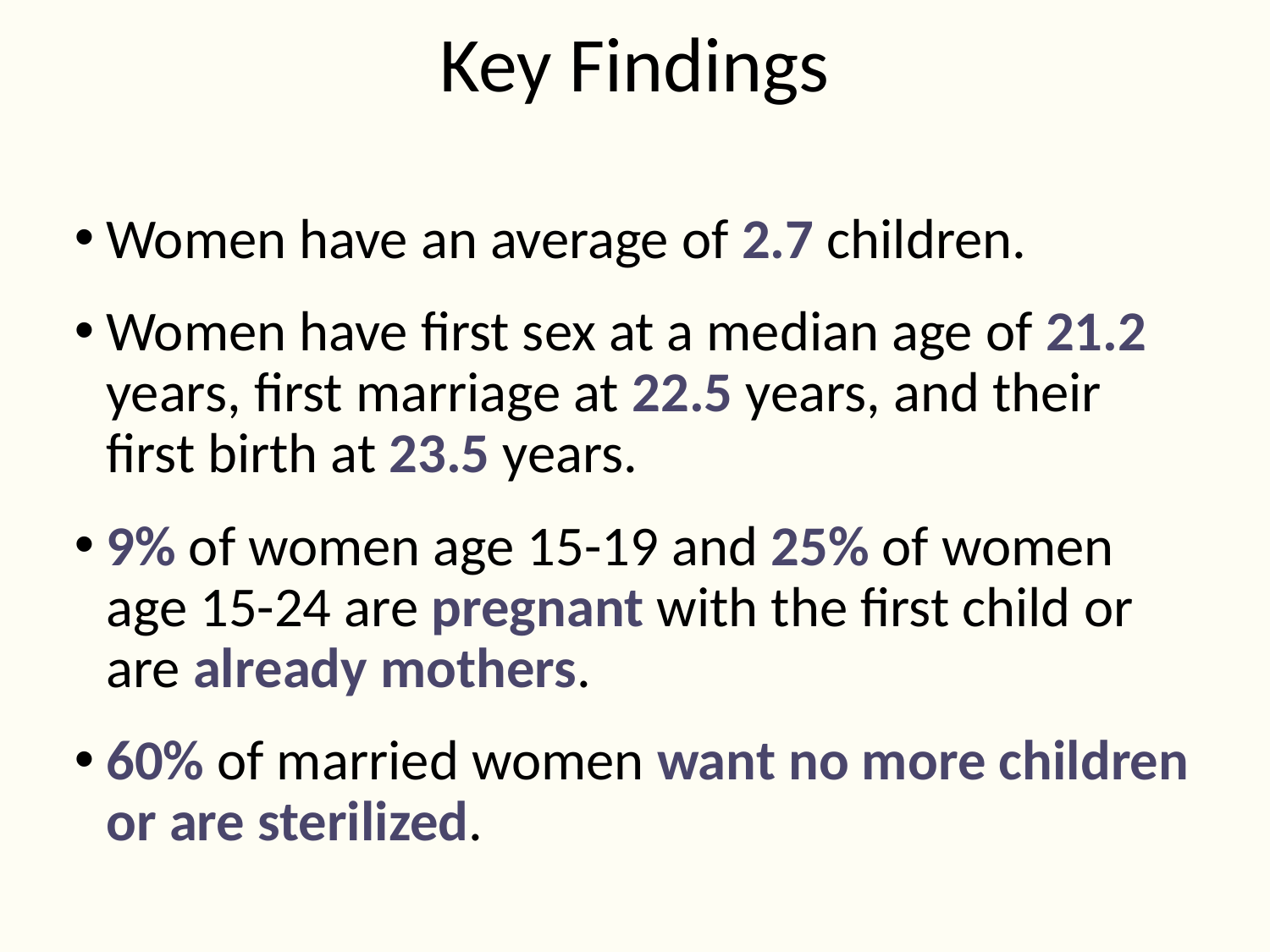

# Key Findings
Women have an average of 2.7 children.
Women have first sex at a median age of 21.2 years, first marriage at 22.5 years, and their first birth at 23.5 years.
9% of women age 15-19 and 25% of women age 15-24 are pregnant with the first child or are already mothers.
60% of married women want no more children or are sterilized.